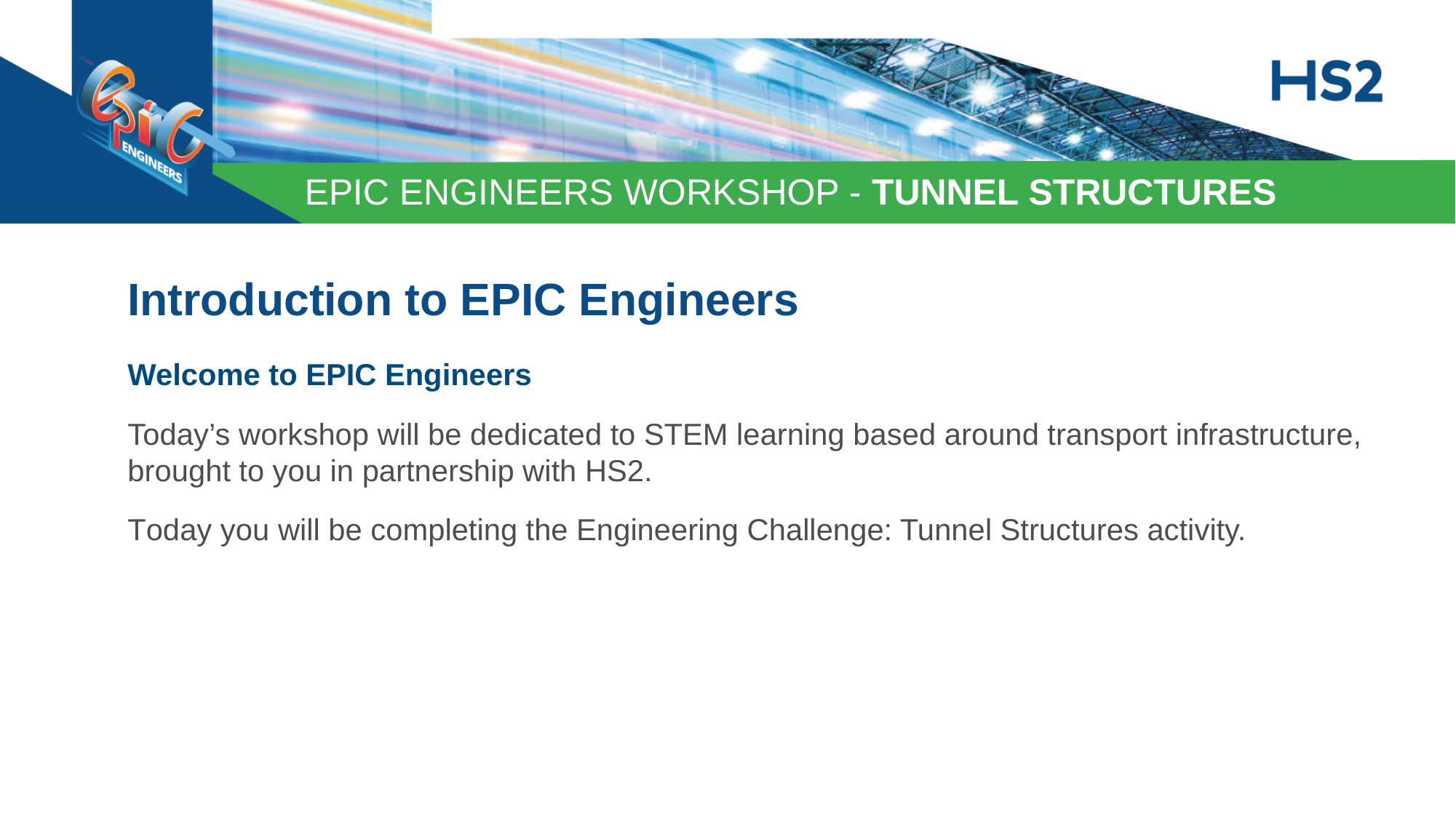

Introduction to EPIC Engineers
Welcome to EPIC Engineers
Today’s workshop will be dedicated to STEM learning based around transport infrastructure, brought to you in partnership with HS2.
Today you will be completing the Engineering Challenge: Tunnel Structures activity.